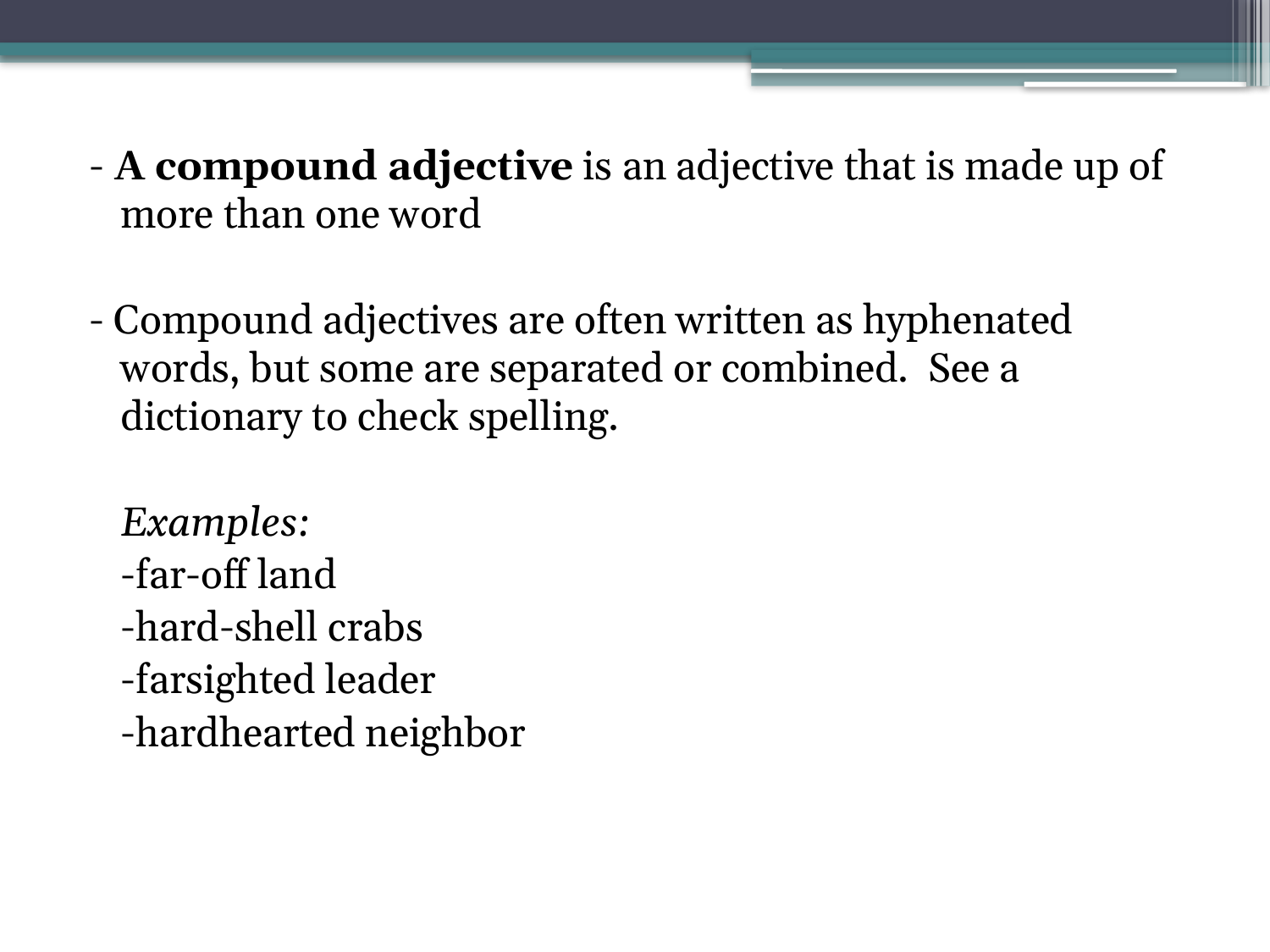

- A compound adjective is an adjective that is made up of more than one word

- Compound adjectives are often written as hyphenated words, but some are separated or combined.  See a dictionary to check spelling.

	Examples:
 		-far-off land
		-hard-shell crabs
		-farsighted leader
		-hardhearted neighbor